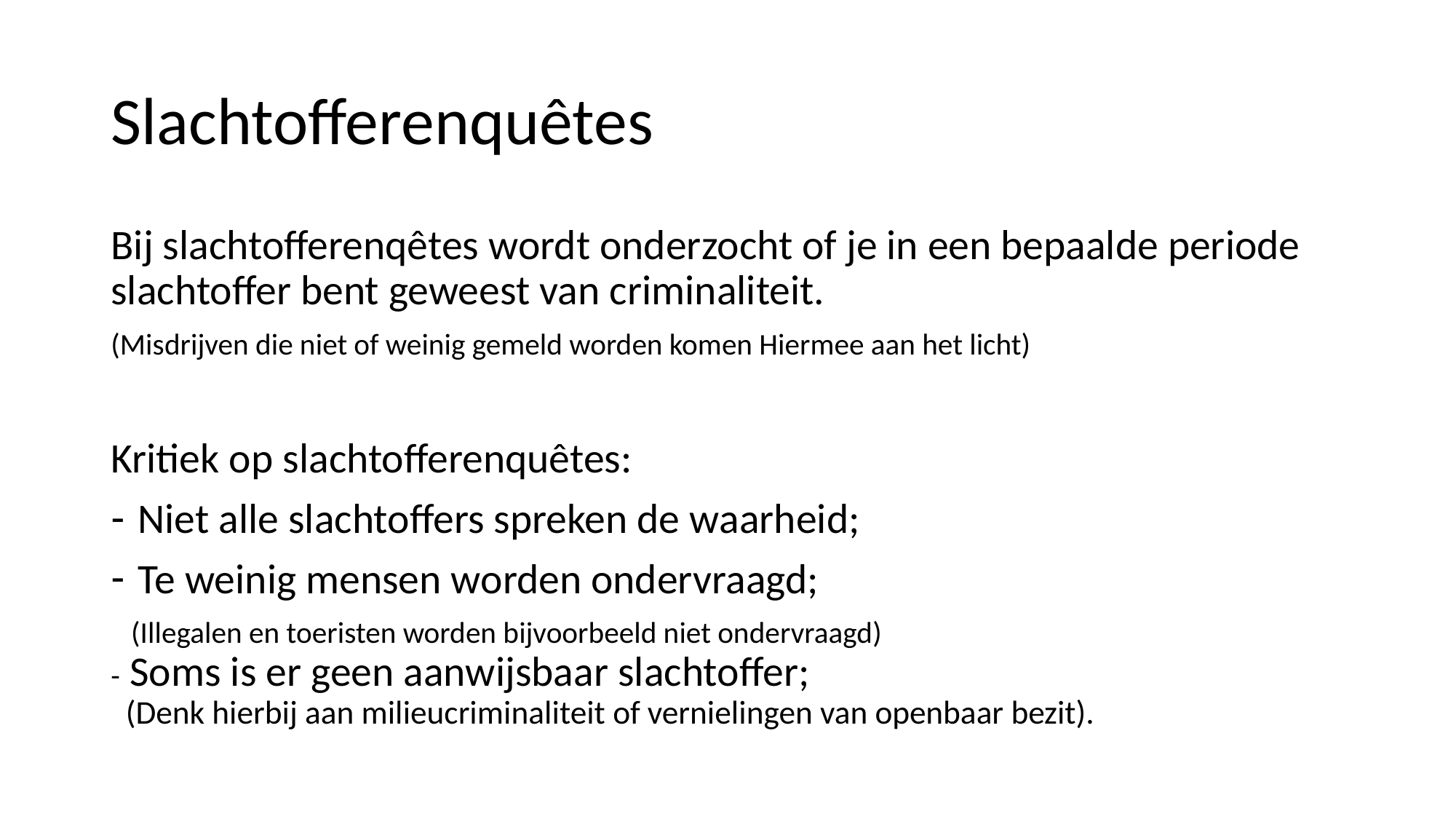

# Slachtofferenquêtes
Bij slachtofferenqêtes wordt onderzocht of je in een bepaalde periode slachtoffer bent geweest van criminaliteit.
(Misdrijven die niet of weinig gemeld worden komen Hiermee aan het licht)

Kritiek op slachtofferenquêtes:
Niet alle slachtoffers spreken de waarheid;
Te weinig mensen worden ondervraagd;
   (Illegalen en toeristen worden bijvoorbeeld niet ondervraagd)
- Soms is er geen aanwijsbaar slachtoffer;
  (Denk hierbij aan milieucriminaliteit of vernielingen van openbaar bezit).